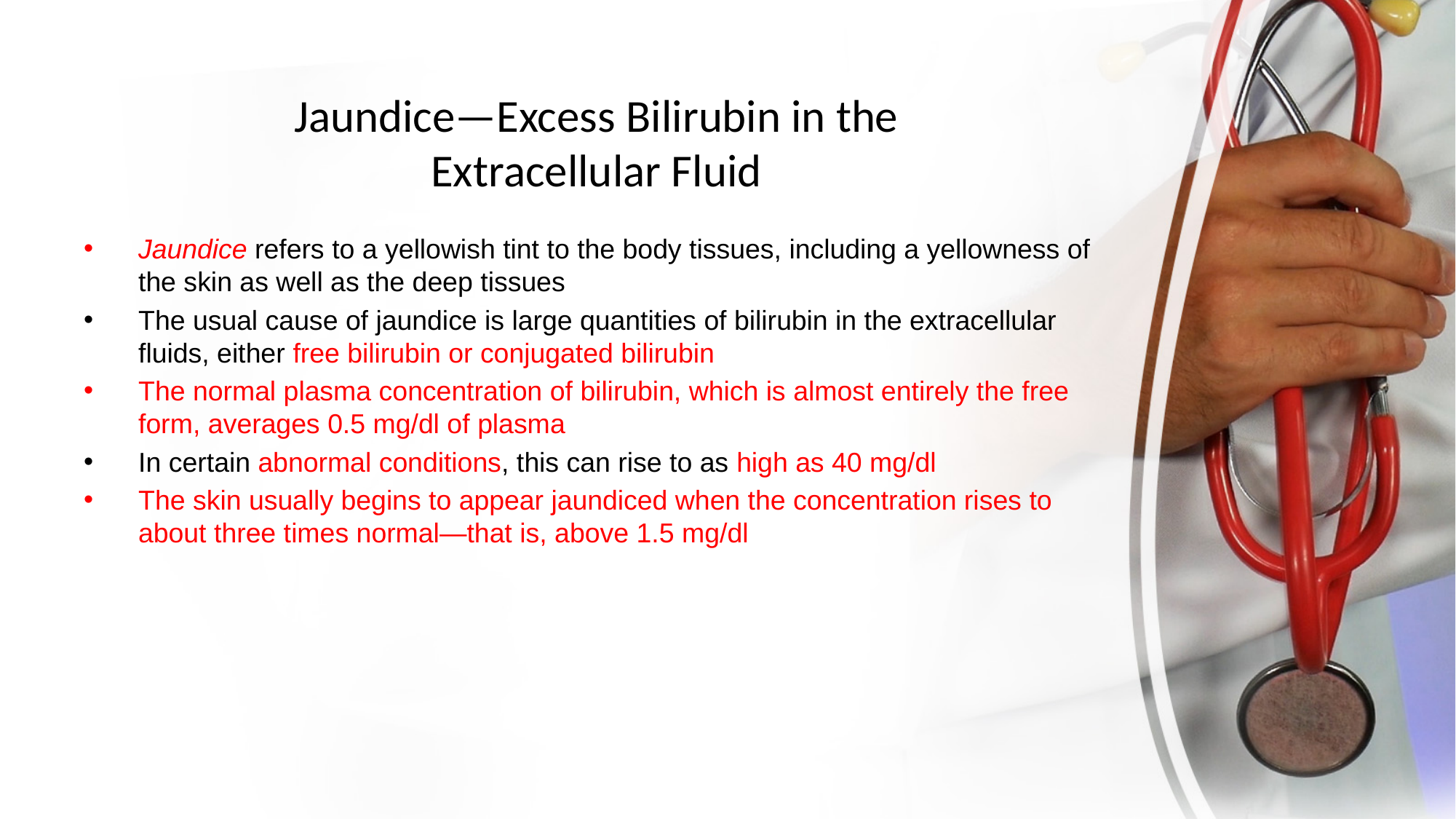

# Jaundice—Excess Bilirubin in the Extracellular Fluid
Jaundice refers to a yellowish tint to the body tissues, including a yellowness of the skin as well as the deep tissues
The usual cause of jaundice is large quantities of bilirubin in the extracellular fluids, either free bilirubin or conjugated bilirubin
The normal plasma concentration of bilirubin, which is almost entirely the free form, averages 0.5 mg/dl of plasma
In certain abnormal conditions, this can rise to as high as 40 mg/dl
The skin usually begins to appear jaundiced when the concentration rises to about three times normal—that is, above 1.5 mg/dl